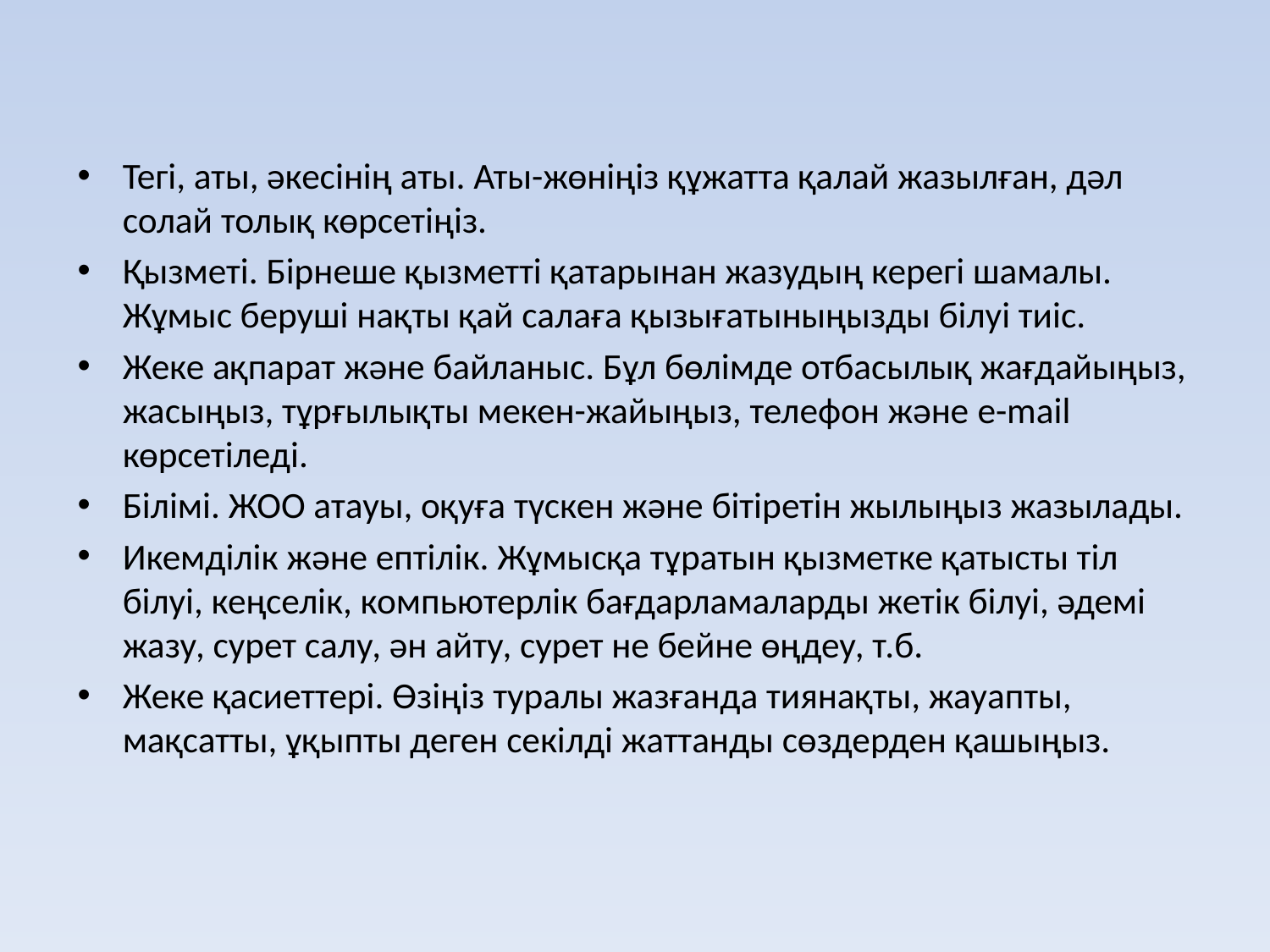

Тегі, аты, әкесінің аты. Аты-жөніңіз құжатта қалай жазылған, дәл солай толық көрсетіңіз.
Қызметі. Бірнеше қызметті қатарынан жазудың керегі шамалы. Жұмыс беруші нақты қай салаға қызығатыныңызды білуі тиіс.
Жеке ақпарат және байланыс. Бұл бөлімде отбасылық жағдайыңыз, жасыңыз, тұрғылықты мекен-жайыңыз, телефон және e-mail көрсетіледі.
Білімі. ЖОО атауы, оқуға түскен және бітіретін жылыңыз жазылады.
Икемділік және ептілік. Жұмысқа тұратын қызметке қатысты тіл білуі, кеңселік, компьютерлік бағдарламаларды жетік білуі, әдемі жазу, сурет салу, ән айту, сурет не бейне өңдеу, т.б.
Жеке қасиеттері. Өзіңіз туралы жазғанда тиянақты, жауапты, мақсатты, ұқыпты деген секілді жаттанды сөздерден қашыңыз.